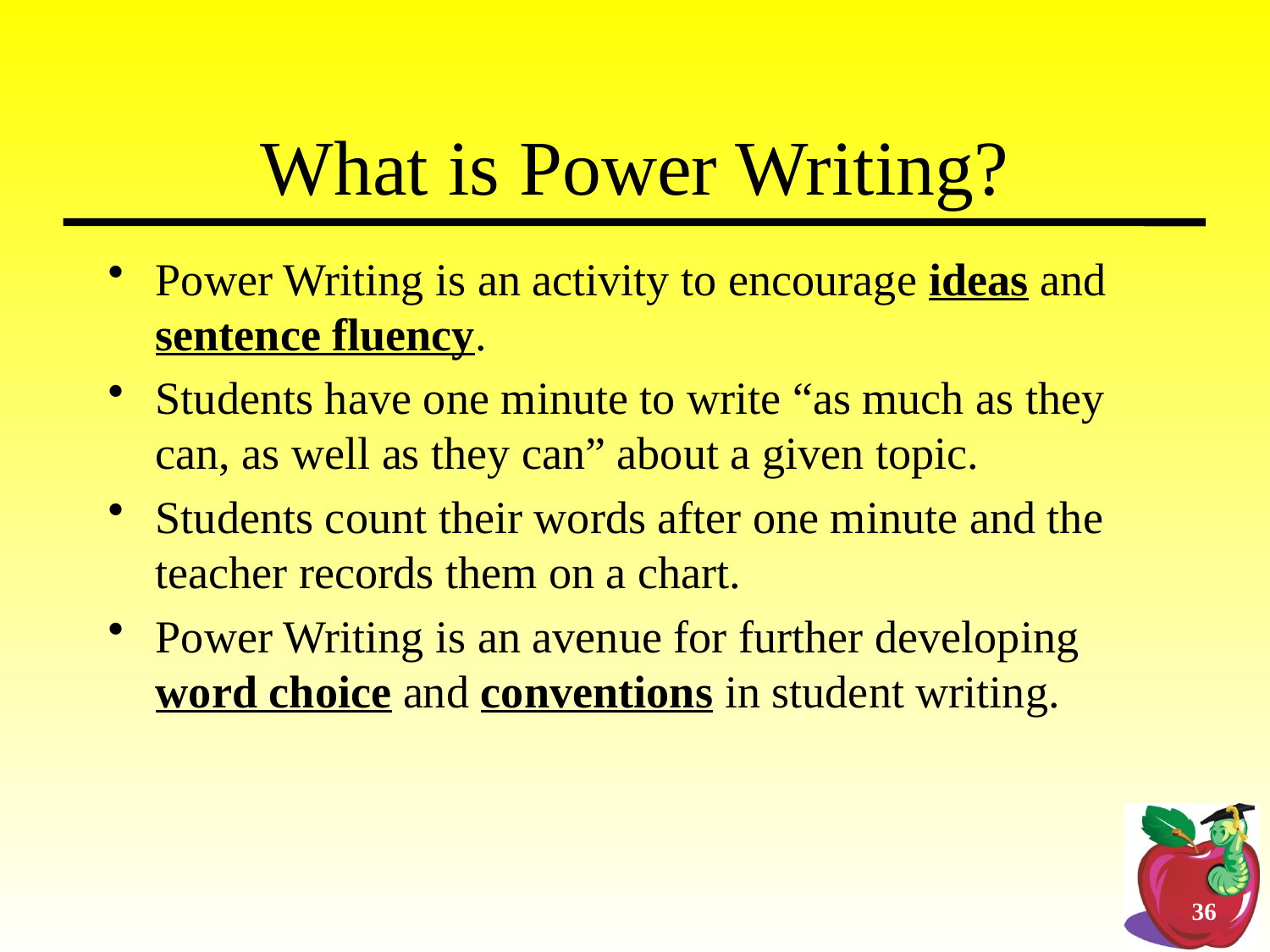

# What is Power Writing?
Power Writing is an activity to encourage ideas and sentence fluency.
Students have one minute to write “as much as they can, as well as they can” about a given topic.
Students count their words after one minute and the teacher records them on a chart.
Power Writing is an avenue for further developing word choice and conventions in student writing.

36